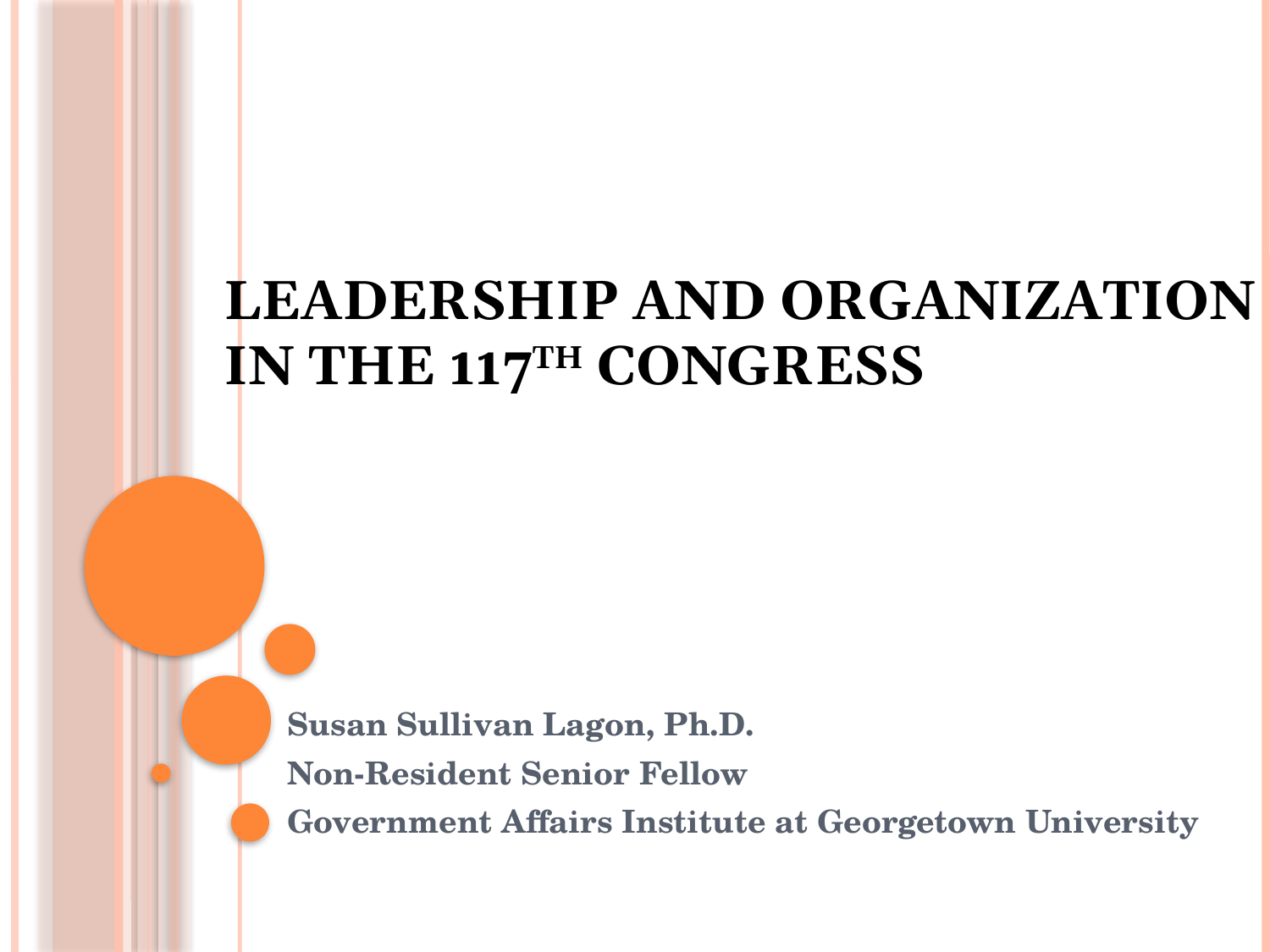

# Leadership and Organization in The 117th Congress
Susan Sullivan Lagon, Ph.D.
Non-Resident Senior Fellow
Government Affairs Institute at Georgetown University